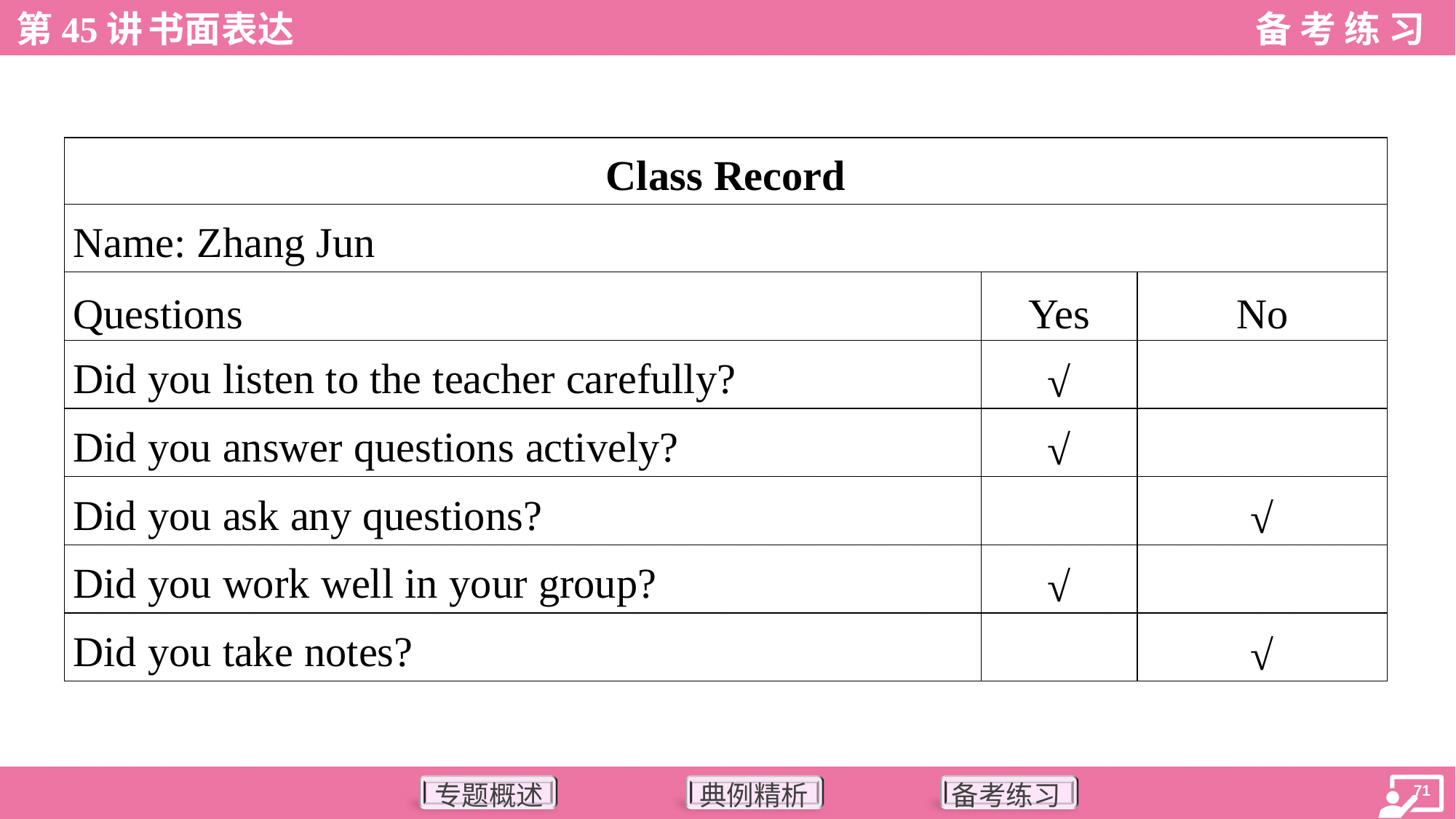

| Class Record |  |  |
| --- | --- | --- |
| Name: Zhang Jun |  |  |
| Questions | Yes | No |
| Did you listen to the teacher carefully? | √ |  |
| Did you answer questions actively? | √ |  |
| Did you ask any questions? |  | √ |
| Did you work well in your group? | √ |  |
| Did you take notes? |  | √ |